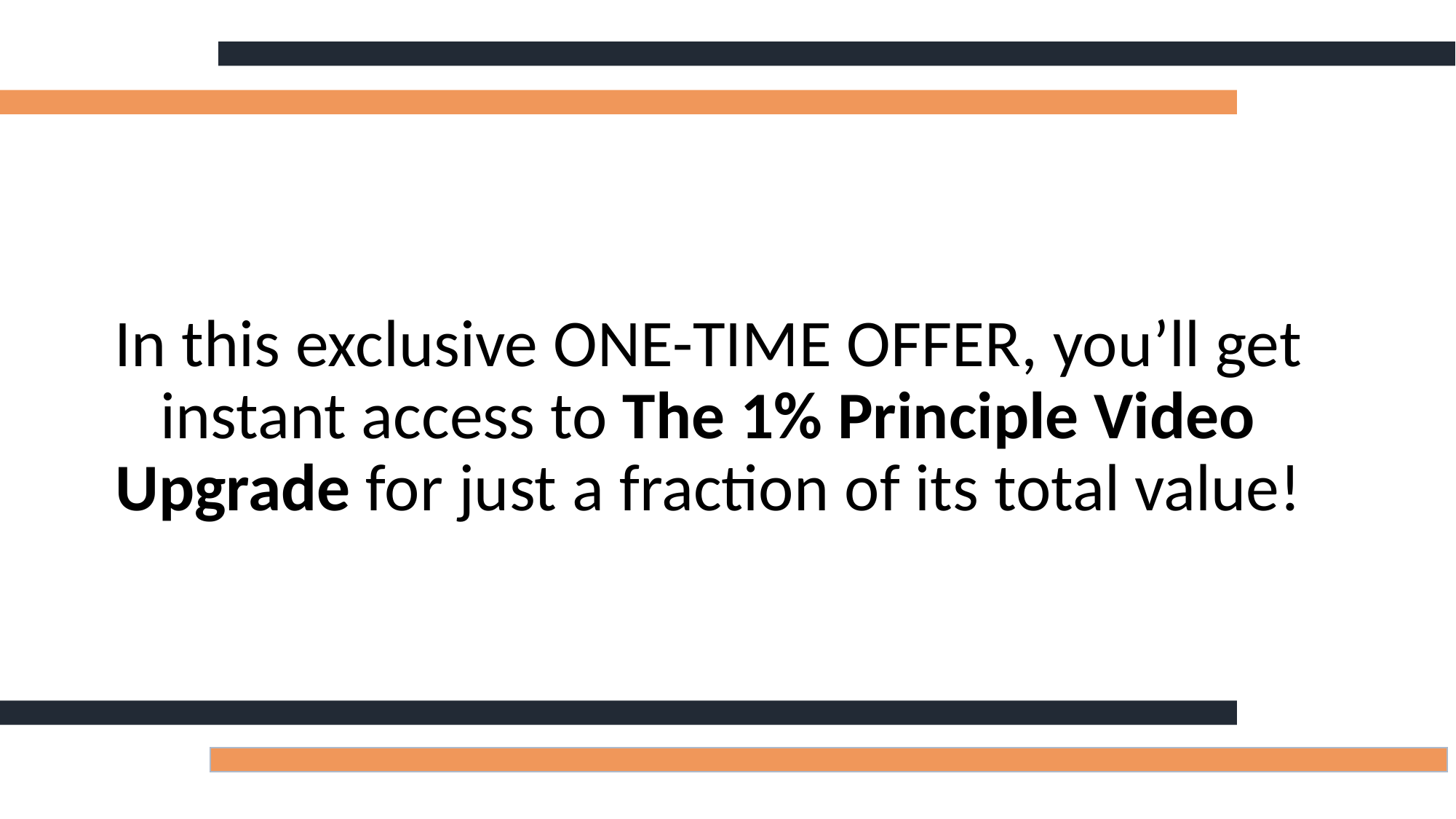

# In this exclusive ONE-TIME OFFER, you’ll get instant access to The 1% Principle Video Upgrade for just a fraction of its total value!